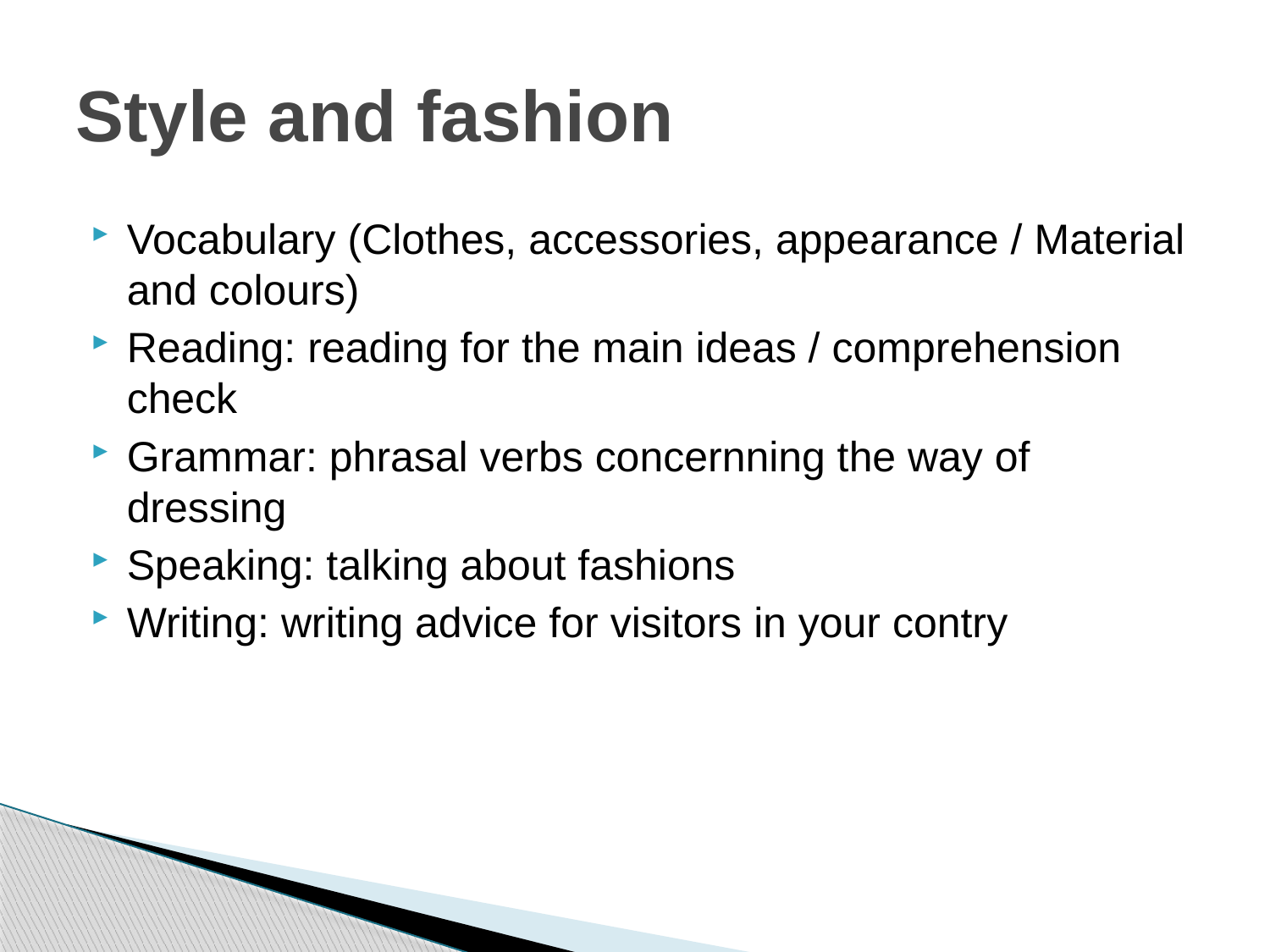

# Style and fashion
Vocabulary (Clothes, accessories, appearance / Material and colours)
Reading: reading for the main ideas / comprehension check
Grammar: phrasal verbs concernning the way of dressing
Speaking: talking about fashions
Writing: writing advice for visitors in your contry